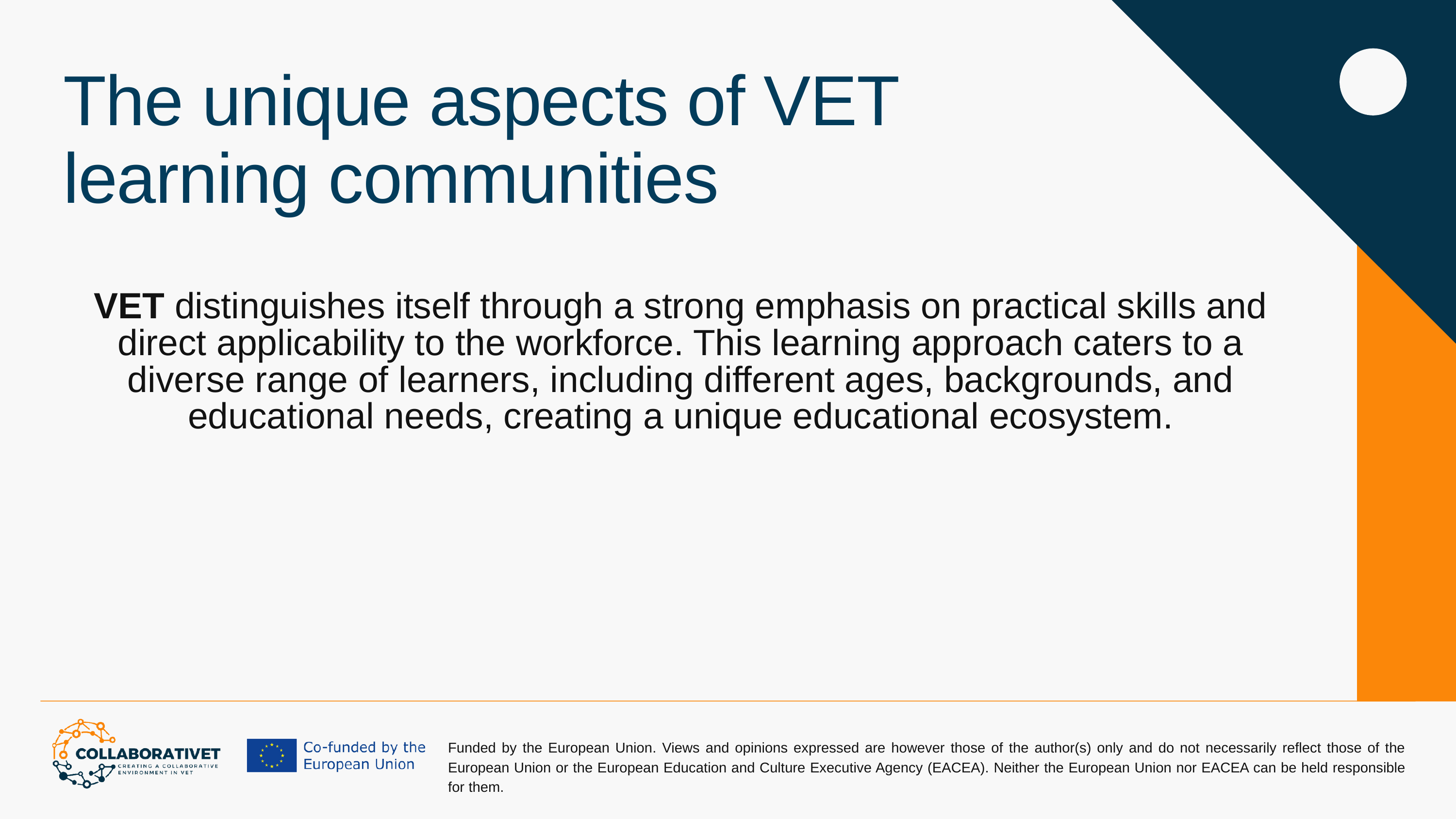

The unique aspects of VET learning communities
VET distinguishes itself through a strong emphasis on practical skills and direct applicability to the workforce. This learning approach caters to a diverse range of learners, including different ages, backgrounds, and educational needs, creating a unique educational ecosystem.

Funded by the European Union. Views and opinions expressed are however those of the author(s) only and do not necessarily reflect those of the European Union or the European Education and Culture Executive Agency (EACEA). Neither the European Union nor EACEA can be held responsible for them.